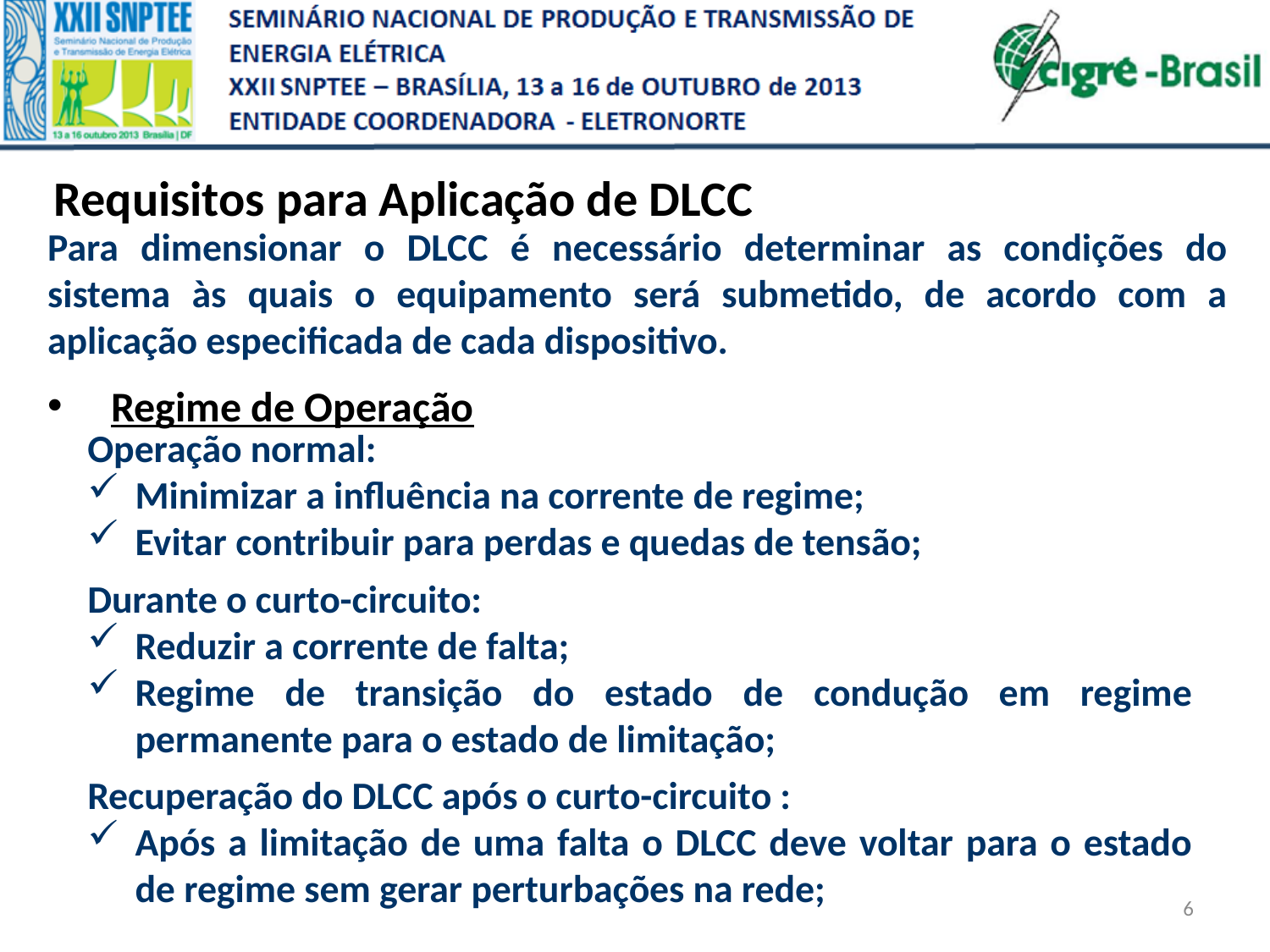

Requisitos para Aplicação de DLCC
Para dimensionar o DLCC é necessário determinar as condições do sistema às quais o equipamento será submetido, de acordo com a aplicação especificada de cada dispositivo.
Regime de Operação
Operação normal:
Minimizar a influência na corrente de regime;
Evitar contribuir para perdas e quedas de tensão;
Durante o curto-circuito:
Reduzir a corrente de falta;
Regime de transição do estado de condução em regime permanente para o estado de limitação;
Recuperação do DLCC após o curto-circuito :
Após a limitação de uma falta o DLCC deve voltar para o estado de regime sem gerar perturbações na rede;
6